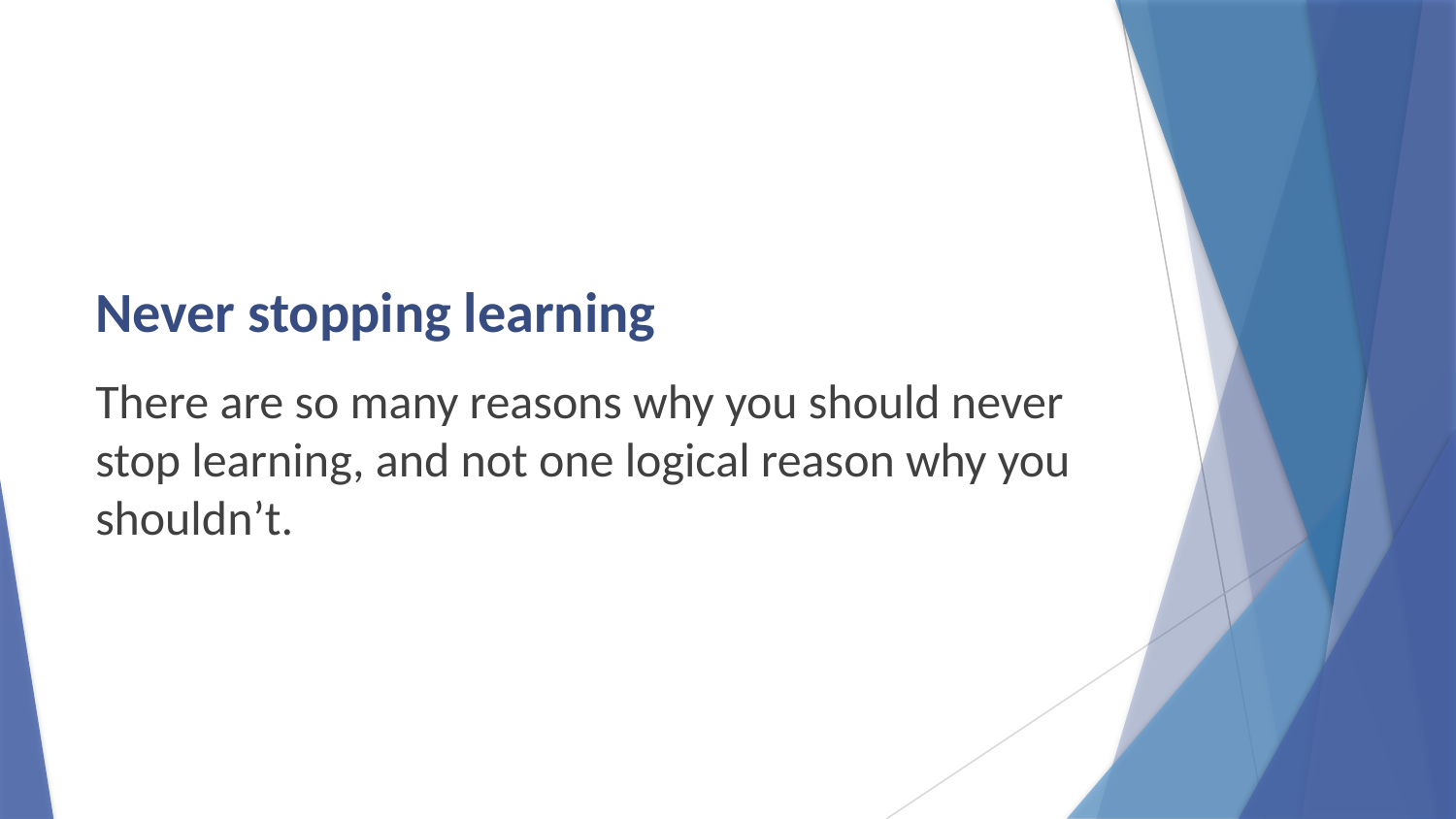

# Never stopping learning
There are so many reasons why you should never stop learning, and not one logical reason why you shouldn’t.